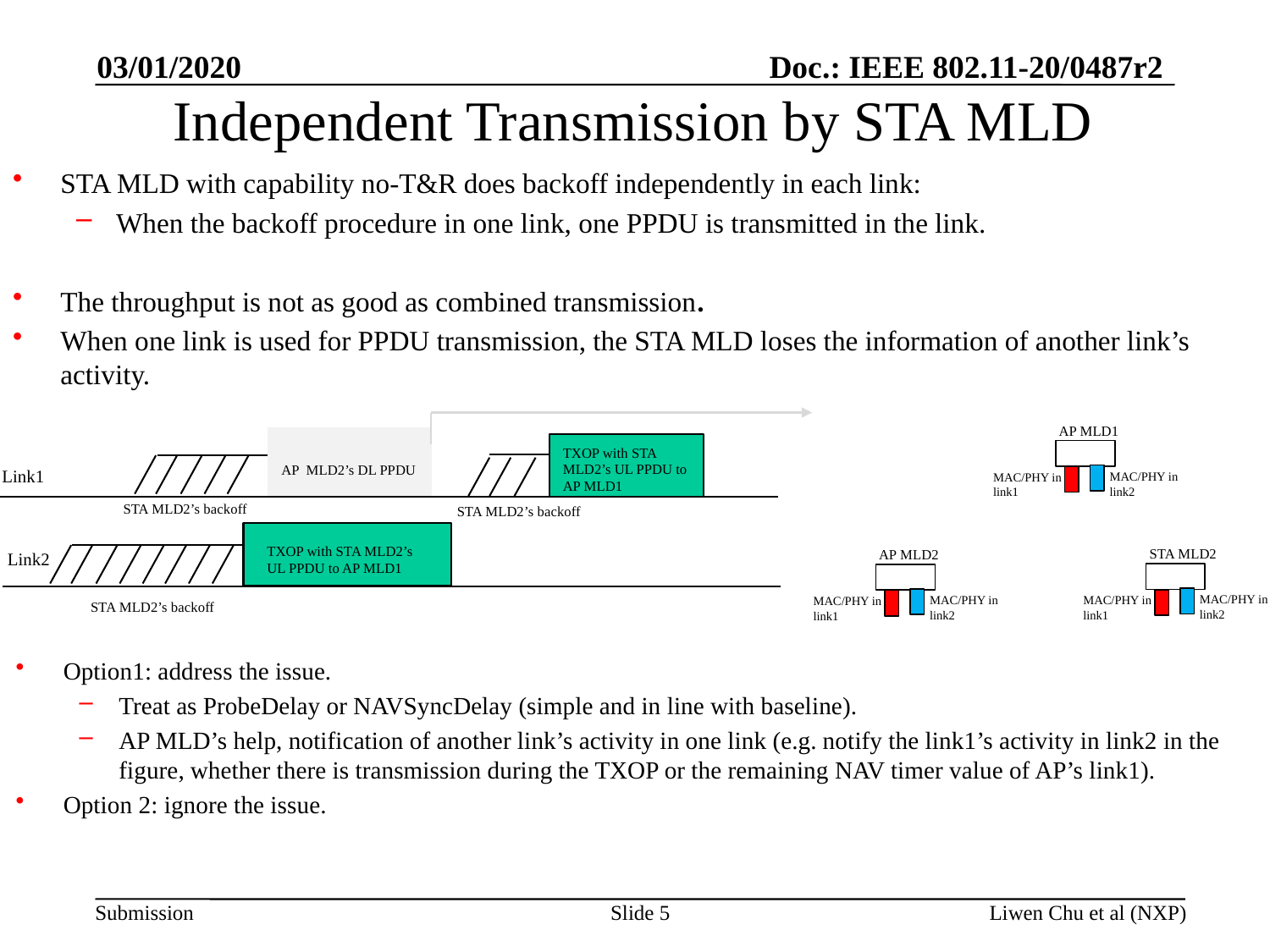

03/01/2020
# Independent Transmission by STA MLD
STA MLD with capability no-T&R does backoff independently in each link:
When the backoff procedure in one link, one PPDU is transmitted in the link.

The throughput is not as good as combined transmission.
When one link is used for PPDU transmission, the STA MLD loses the information of another link’s activity.

AP MLD1

TXOP with STA MLD2’s UL PPDU to AP MLD1

AP  MLD2’s DL PPDU
Link1
MAC/PHY in link2
MAC/PHY in link1

STA MLD2’s backoff
STA MLD2’s backoff

TXOP with STA MLD2’s UL PPDU to AP MLD1
STA MLD2
AP MLD2
Link2

MAC/PHY in link2
MAC/PHY in link2
MAC/PHY in link1
MAC/PHY in link1
STA MLD2’s backoff

Option1: address the issue.
Treat as ProbeDelay or NAVSyncDelay (simple and in line with baseline).
AP MLD’s help, notification of another link’s activity in one link (e.g. notify the link1’s activity in link2 in the figure, whether there is transmission during the TXOP or the remaining NAV timer value of AP’s link1).
Option 2: ignore the issue.

Slide 5
Liwen Chu et al (NXP)